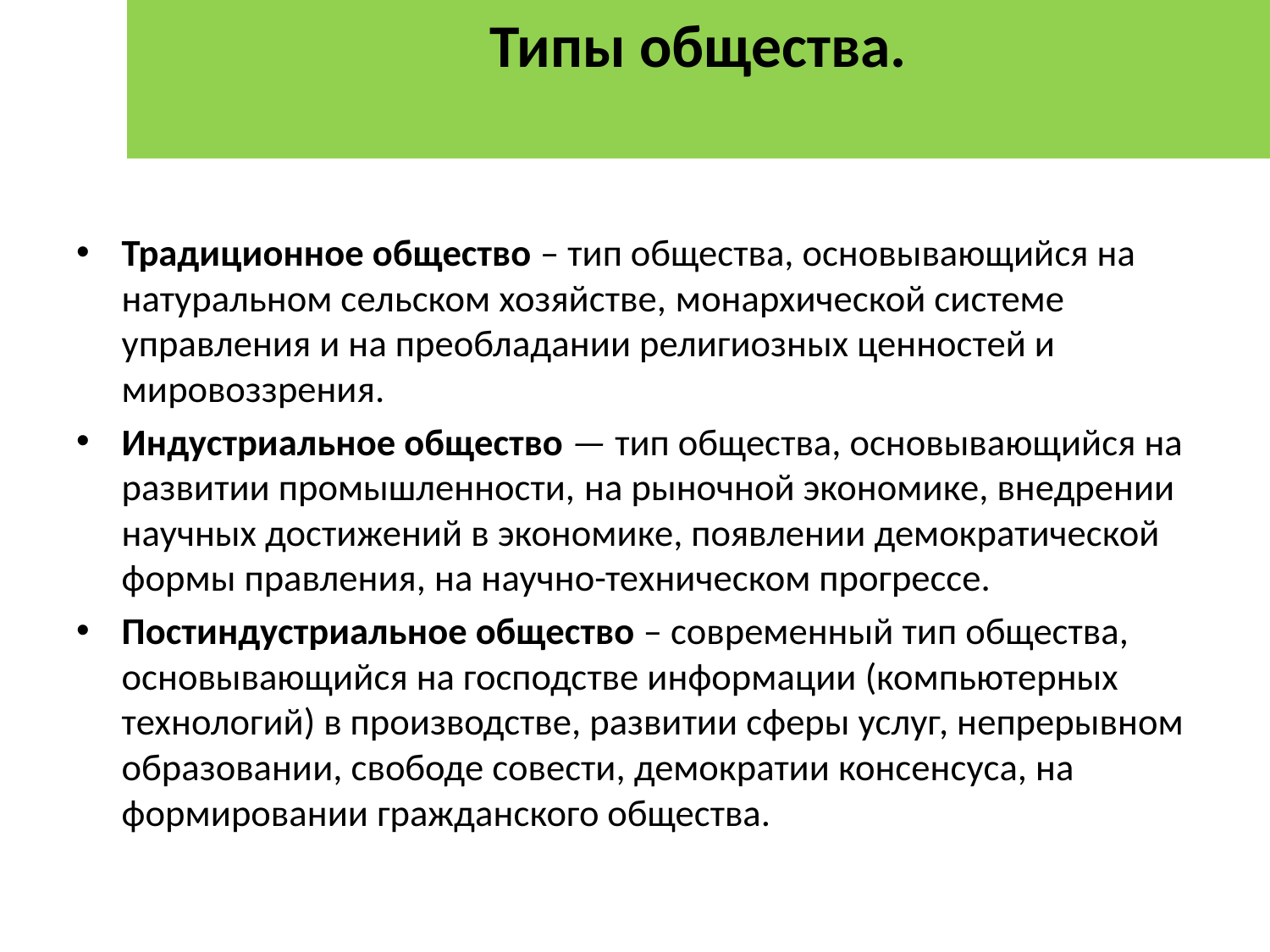

# Типы общества.
Традиционное общество – тип общества, основывающийся на натуральном сельском хозяйстве, монархической системе управления и на преобладании религиозных ценностей и мировоззрения.
Индустриальное общество — тип общества, основывающийся на развитии промышленности, на рыночной экономике, внедрении научных достижений в экономике, появлении демократической формы правления, на научно-техническом прогрессе.
Постиндустриальное общество – современный тип общества, основывающийся на господстве информации (компьютерных технологий) в производстве, развитии сферы услуг, непрерывном образовании, свободе совести, демократии консенсуса, на формировании гражданского общества.